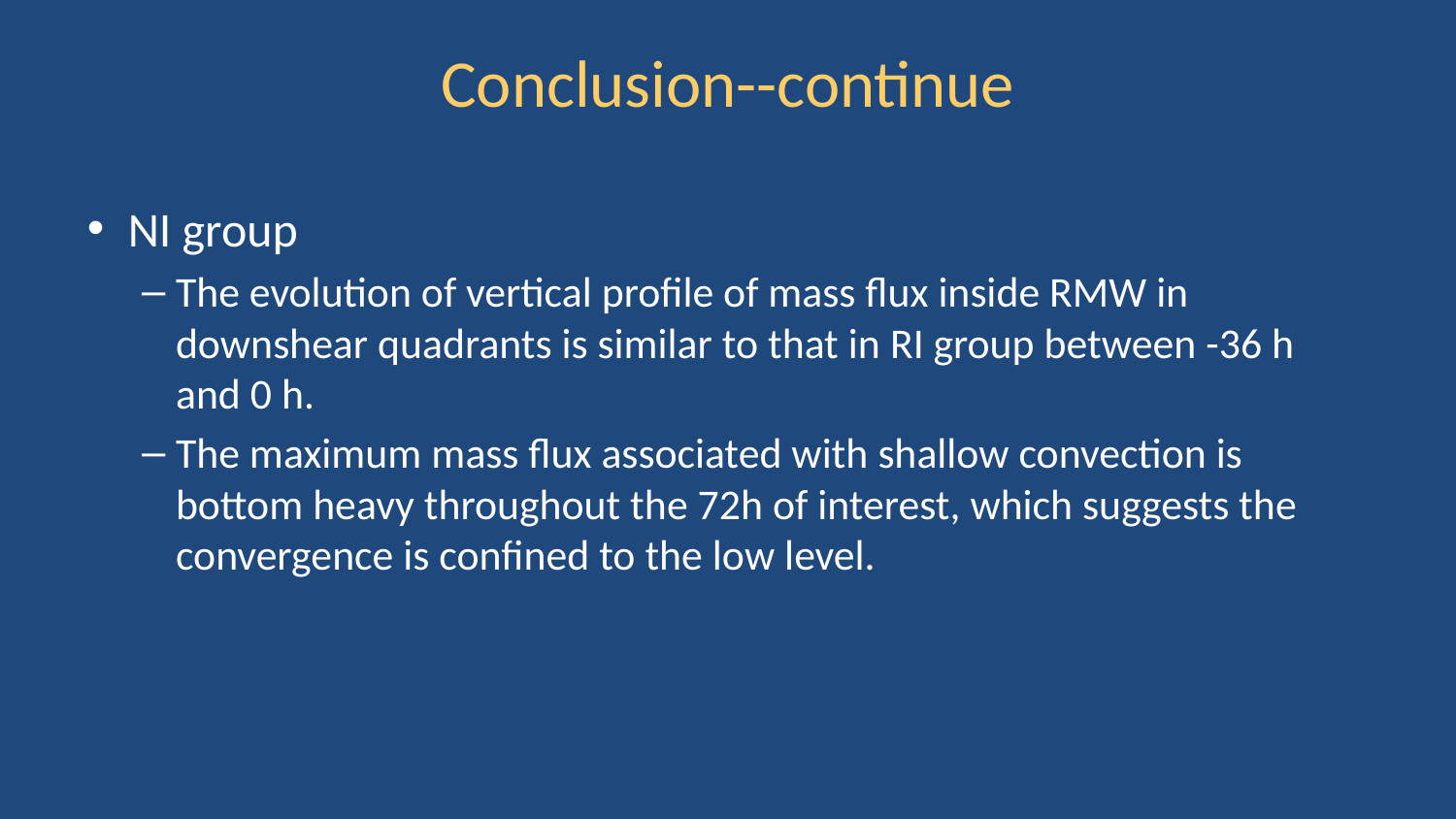

Conclusion--continue
NI group
The evolution of vertical profile of mass flux inside RMW in downshear quadrants is similar to that in RI group between -36 h and 0 h.
The maximum mass flux associated with shallow convection is bottom heavy throughout the 72h of interest, which suggests the convergence is confined to the low level.